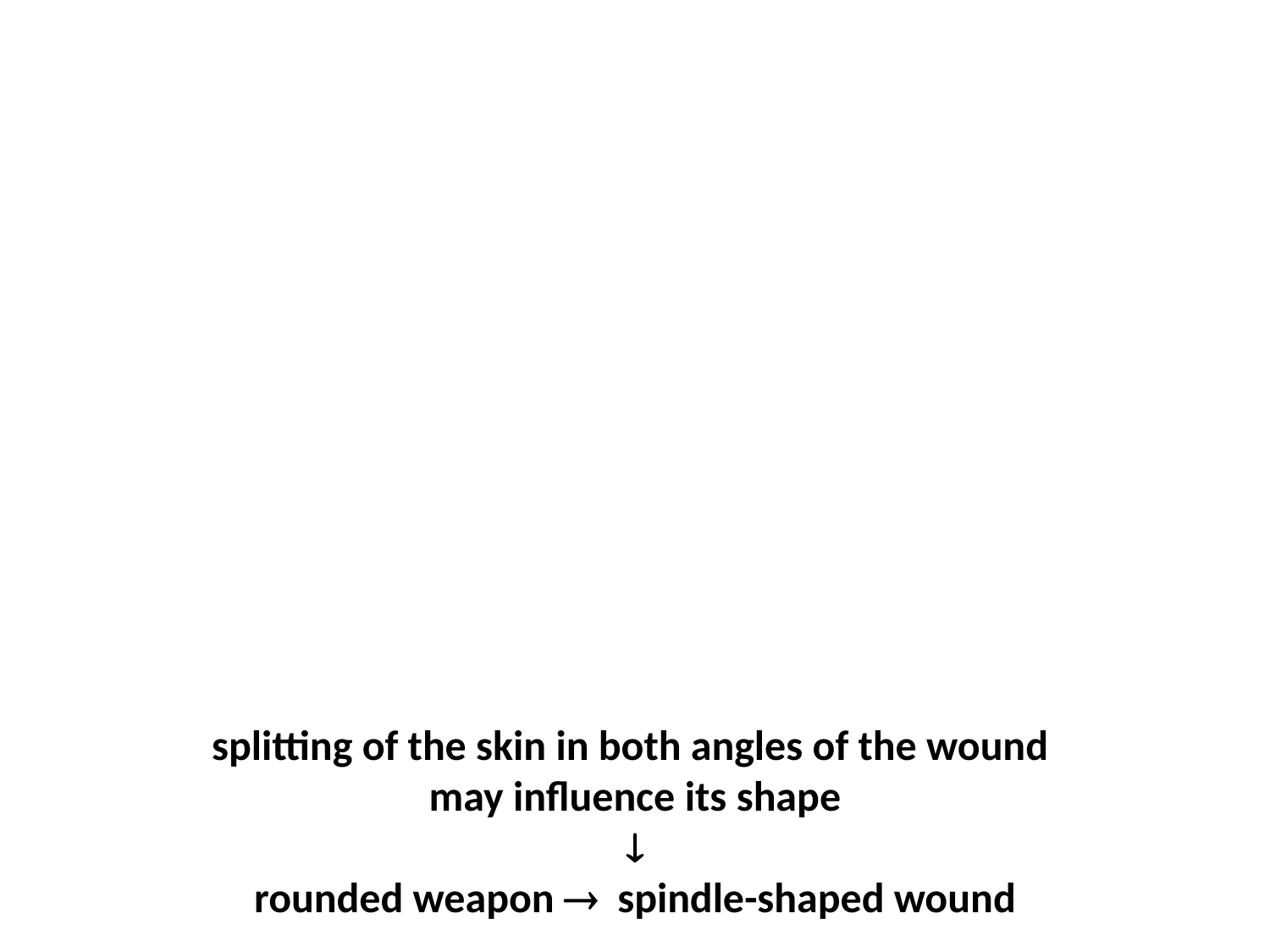

#
splitting of the skin in both angles of the wound
may influence its shape
↓
rounded weapon →  spindle-shaped wound